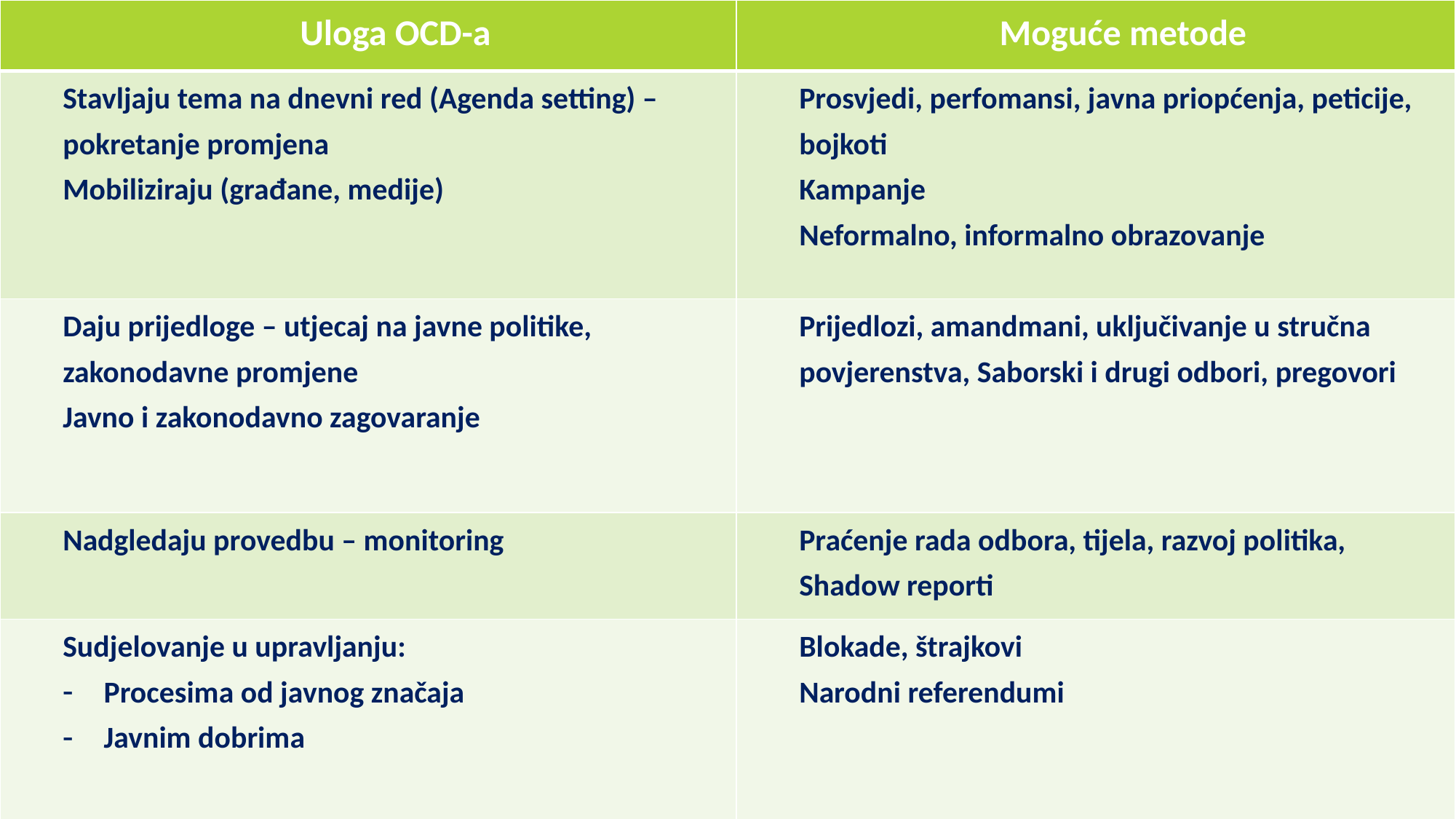

| Uloga OCD-a | Moguće metode |
| --- | --- |
| Stavljaju tema na dnevni red (Agenda setting) – pokretanje promjena Mobiliziraju (građane, medije) | Prosvjedi, perfomansi, javna priopćenja, peticije, bojkoti Kampanje Neformalno, informalno obrazovanje |
| Daju prijedloge – utjecaj na javne politike, zakonodavne promjene Javno i zakonodavno zagovaranje | Prijedlozi, amandmani, uključivanje u stručna povjerenstva, Saborski i drugi odbori, pregovori |
| Nadgledaju provedbu – monitoring | Praćenje rada odbora, tijela, razvoj politika, Shadow reporti |
| Sudjelovanje u upravljanju: Procesima od javnog značaja Javnim dobrima | Blokade, štrajkovi Narodni referendumi |